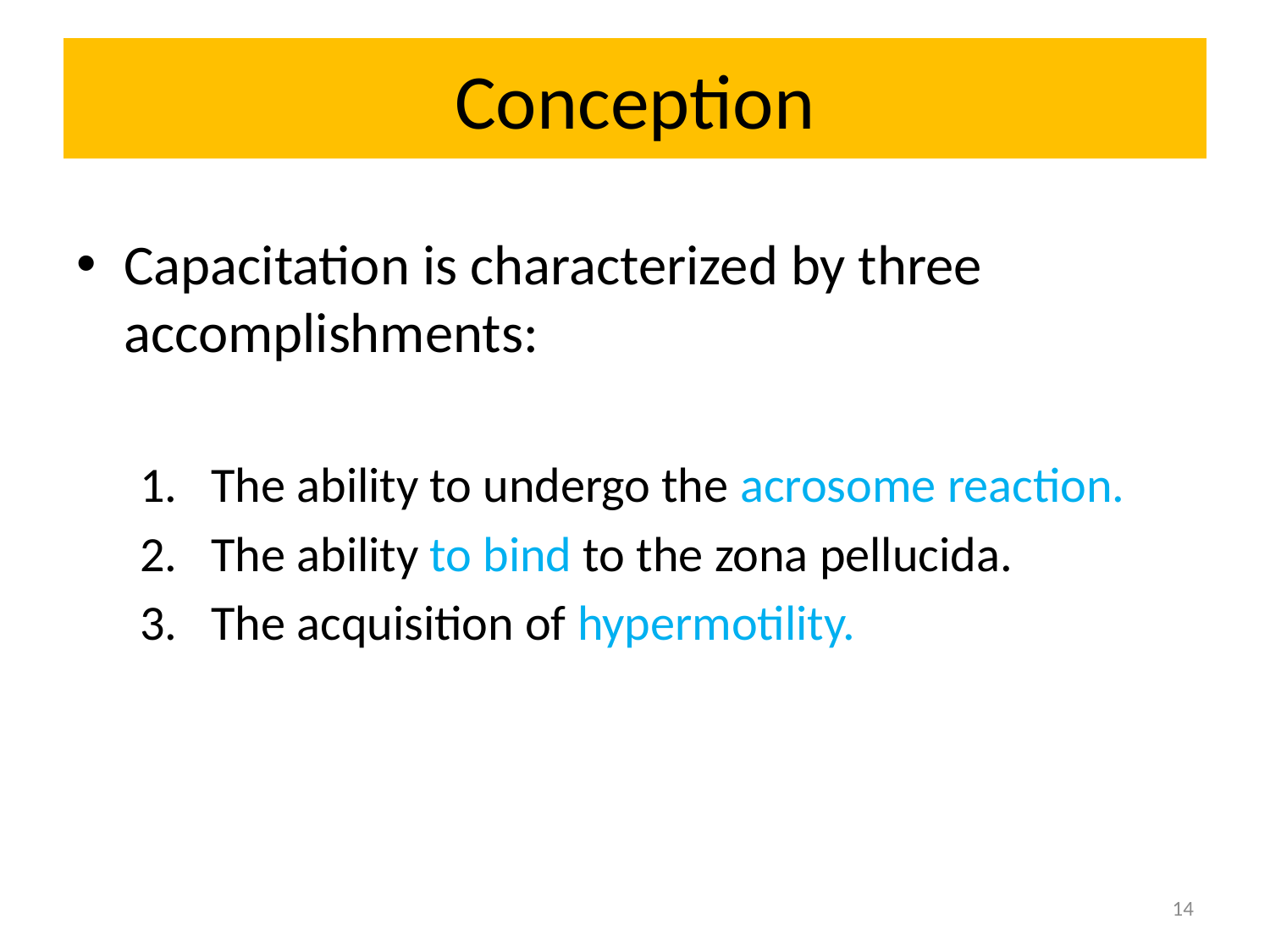

# Conception
Capacitation is characterized by three accomplishments:

The ability to undergo the acrosome reaction.
The ability to bind to the zona pellucida.
The acquisition of hypermotility.

14